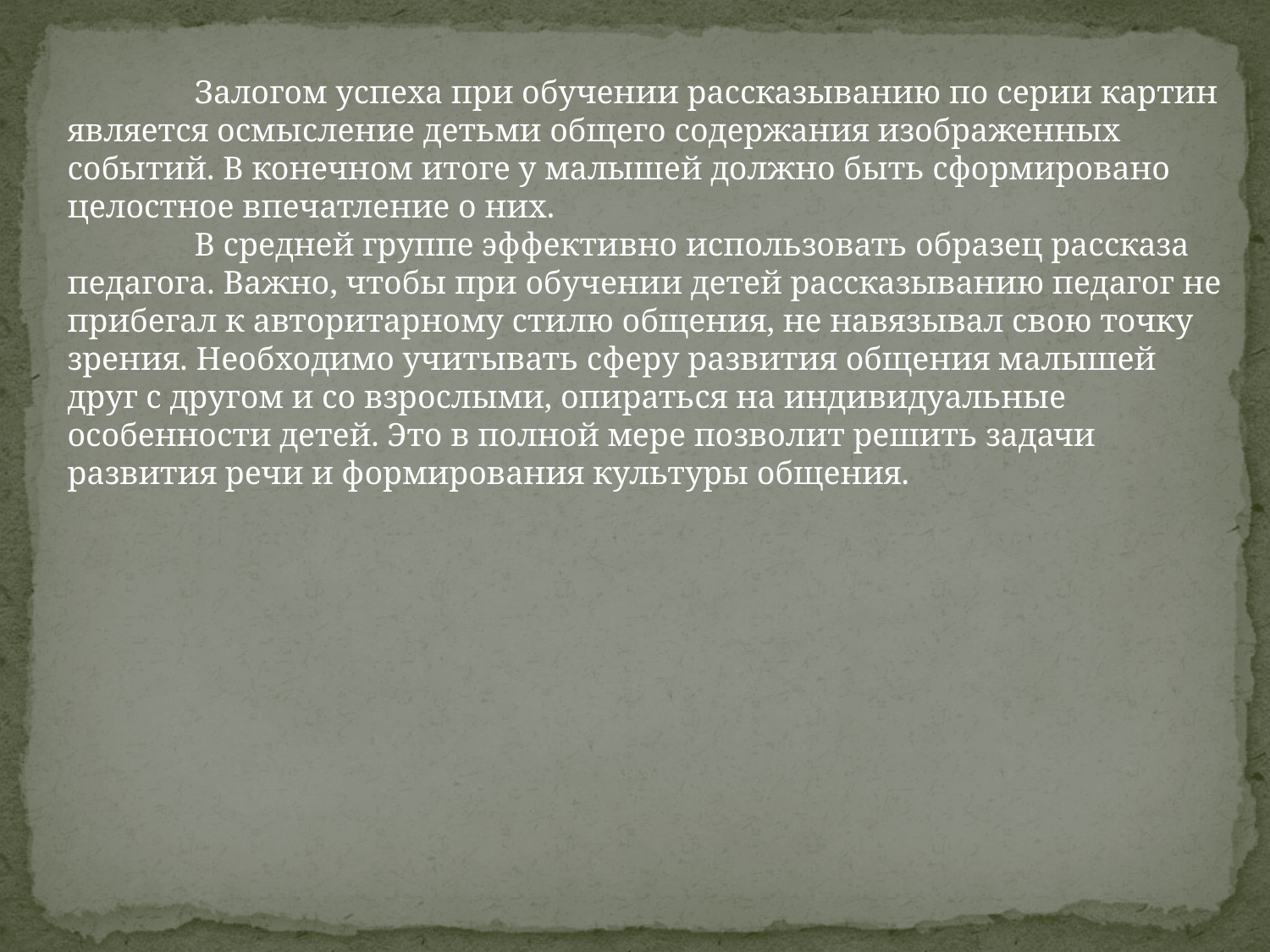

Залогом успеха при обучении рассказыванию по серии картин является осмысление детьми общего содержания изображенных событий. В конечном итоге у малышей должно быть сформировано целостное впечатление о них.
	В средней группе эффективно использовать образец рассказа педагога. Важно, чтобы при обучении детей рассказыванию педагог не прибегал к авторитарному стилю общения, не навязывал свою точку зрения. Необходимо учитывать сферу развития общения малышей друг с другом и со взрослыми, опираться на индивидуальные особенности детей. Это в полной мере позволит решить задачи развития речи и формирования культуры общения.